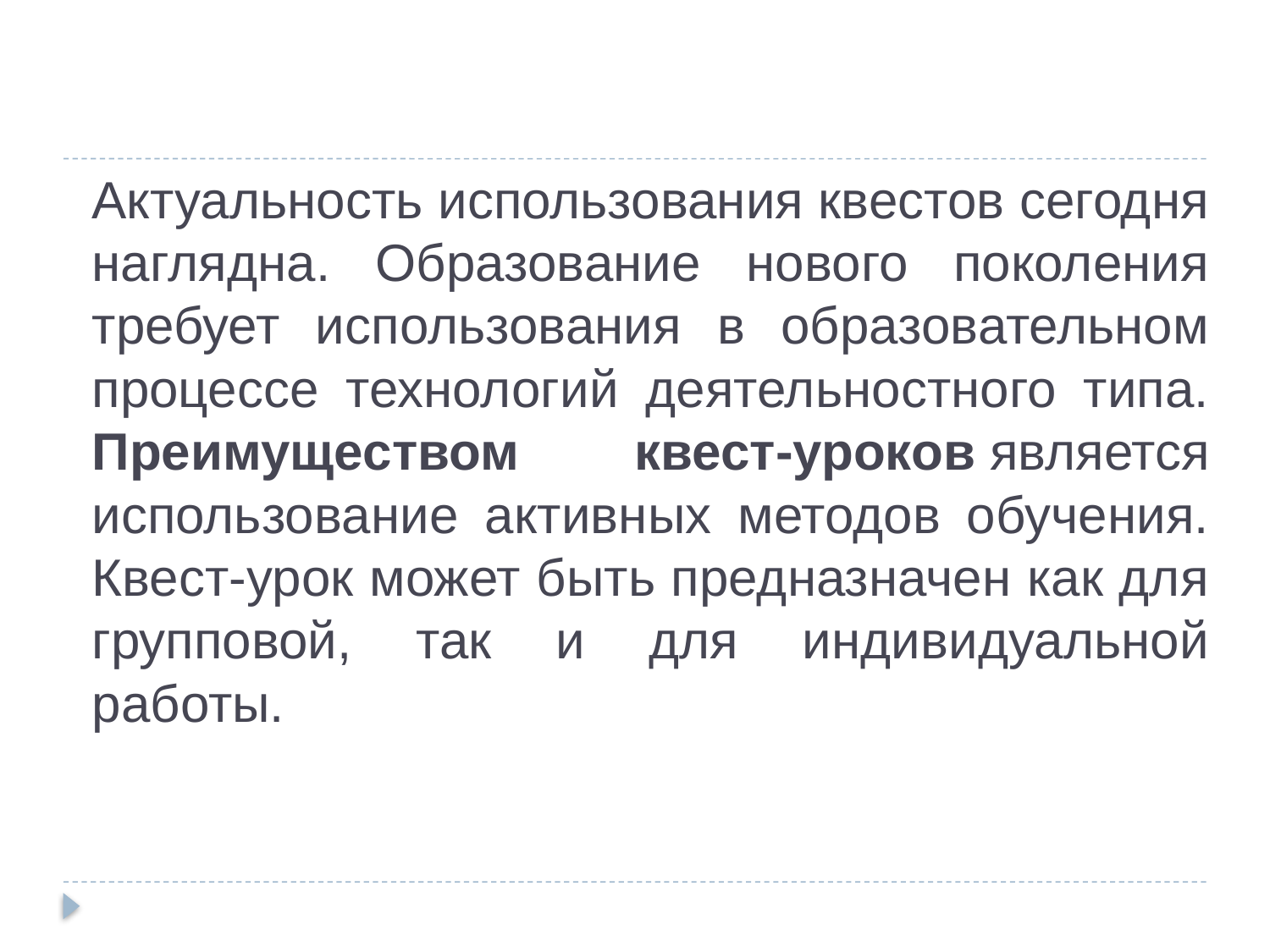

# Актуальность использования квестов сегодня наглядна. Образование нового поколения требует использования в образовательном процессе технологий деятельностного типа. Преимуществом квест-уроков является использование активных методов обучения. Квест-урок может быть предназначен как для групповой, так и для индивидуальной работы.